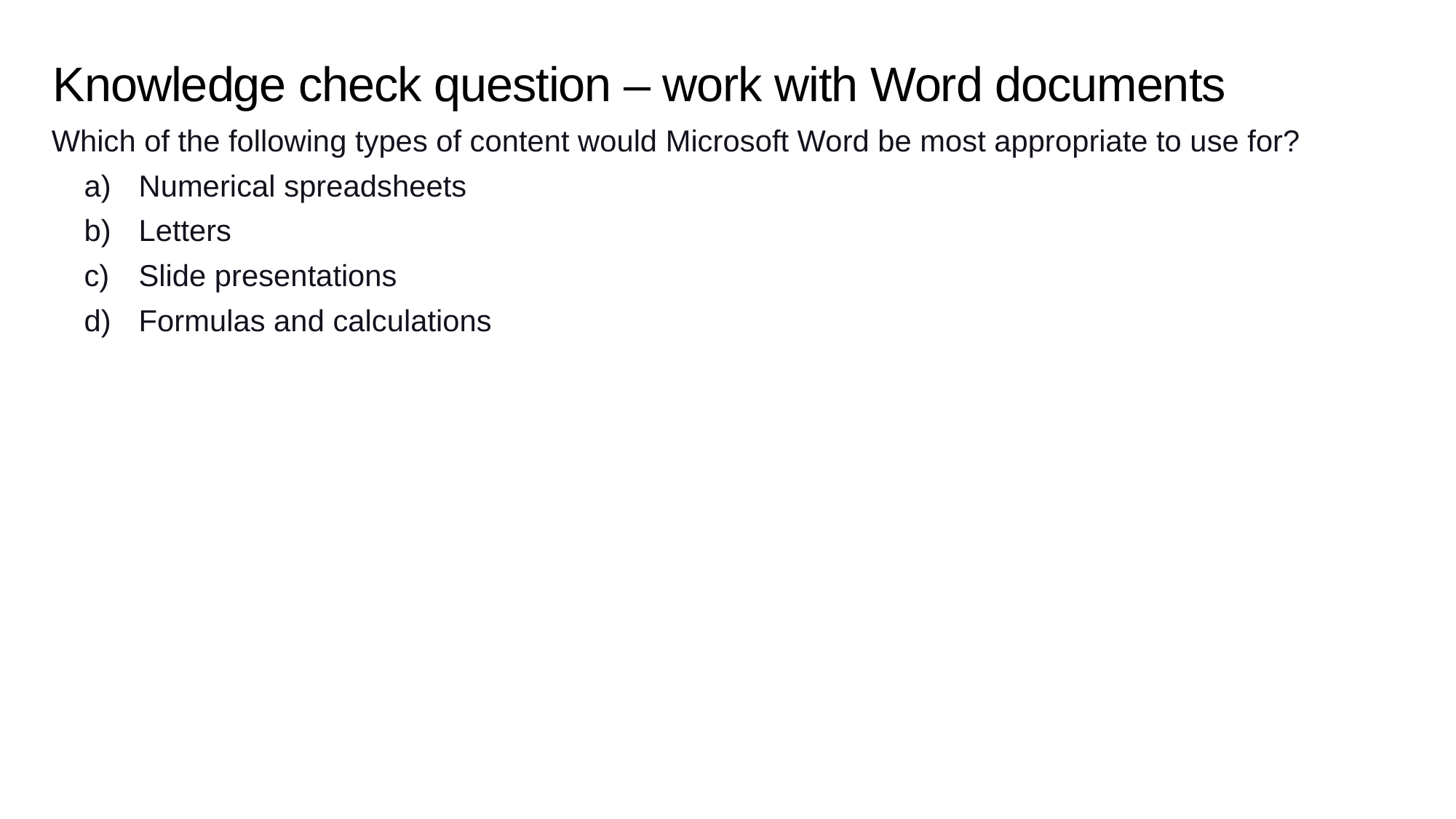

# Knowledge check question – work with Word documents
Which of the following types of content would Microsoft Word be most appropriate to use for?
Numerical spreadsheets
Letters
Slide presentations
Formulas and calculations